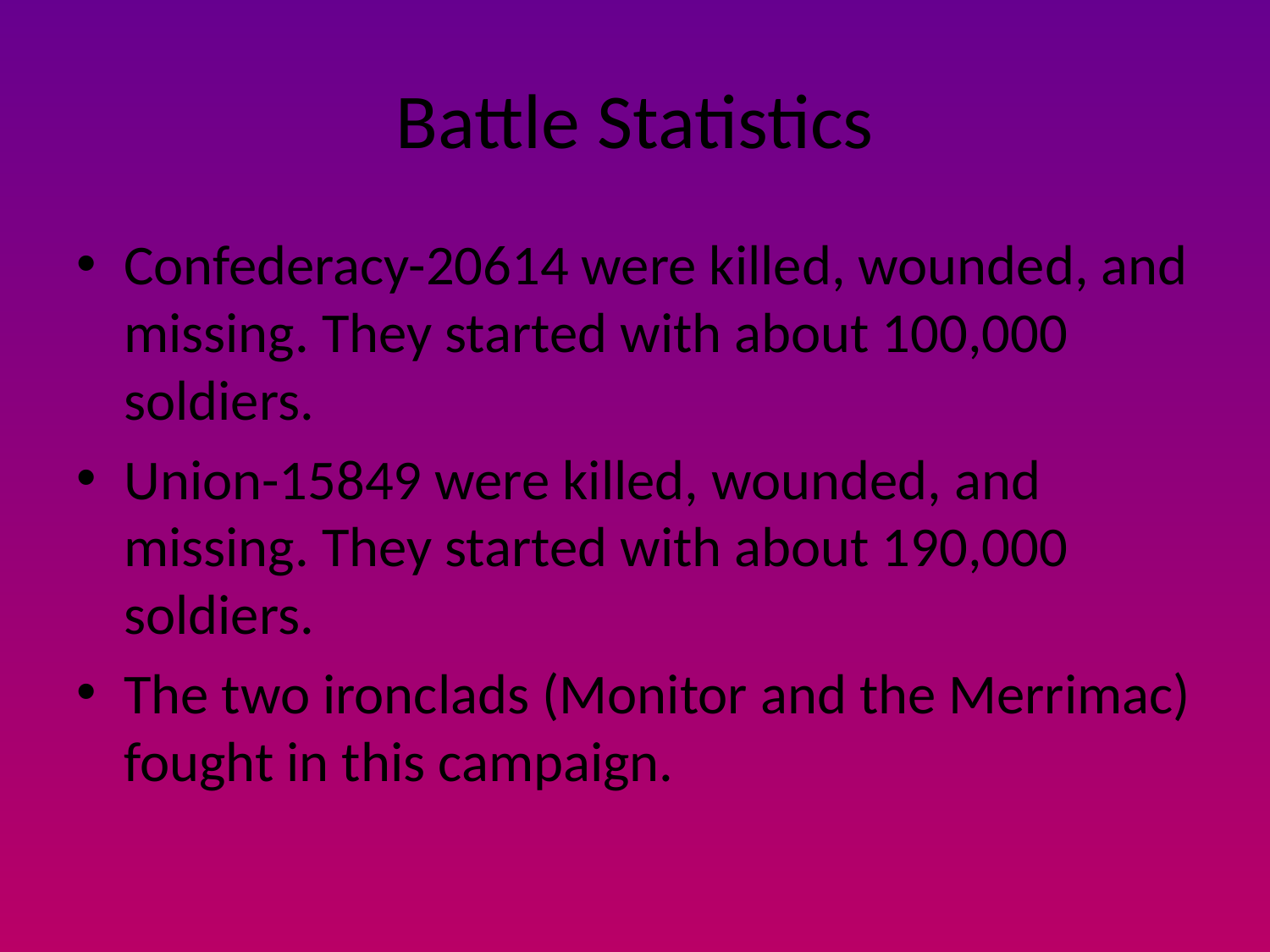

# Battle Statistics
Confederacy-20614 were killed, wounded, and missing. They started with about 100,000 soldiers.
Union-15849 were killed, wounded, and missing. They started with about 190,000 soldiers.
The two ironclads (Monitor and the Merrimac) fought in this campaign.